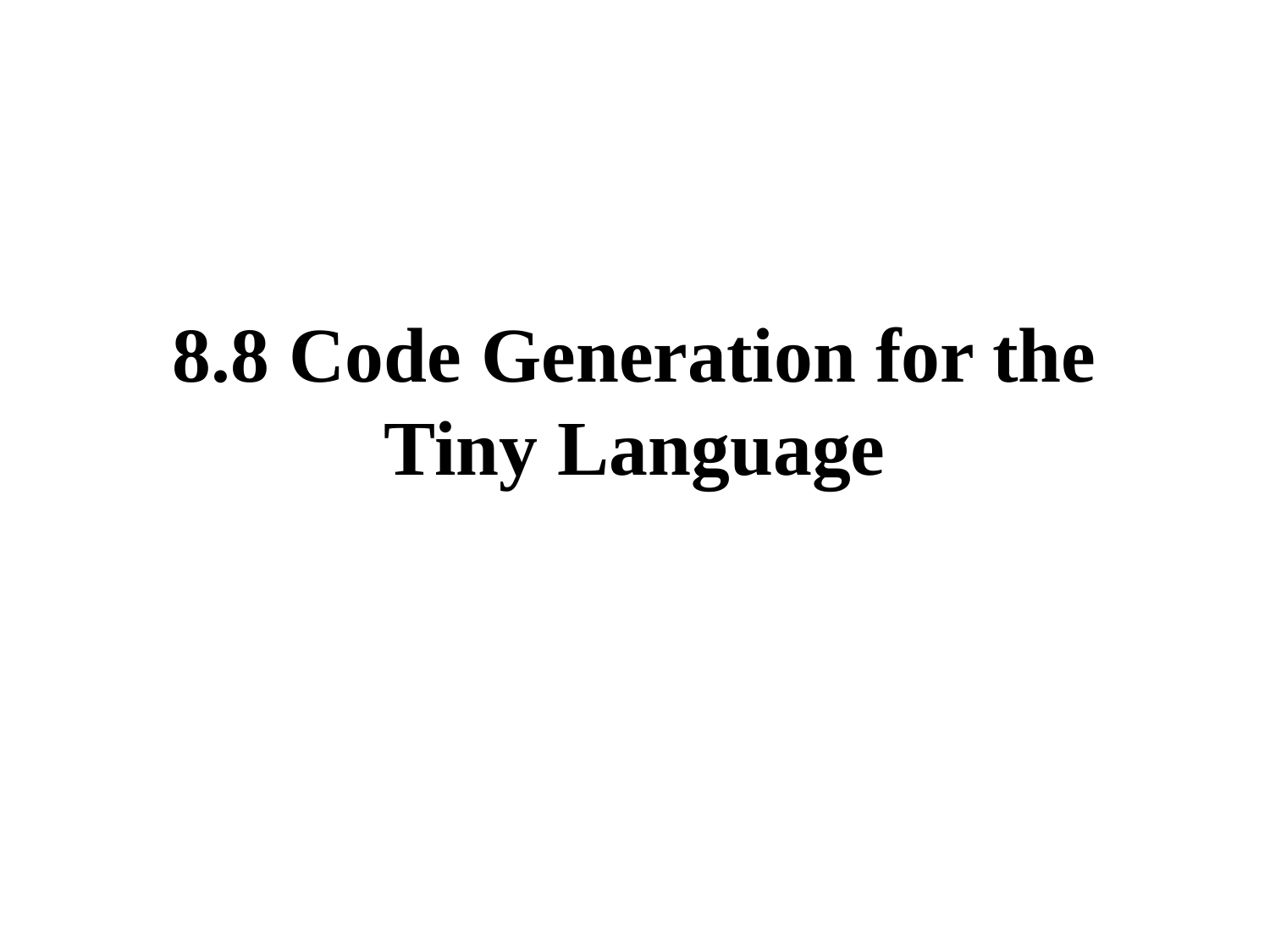

# 8.8 Code Generation for the Tiny Language